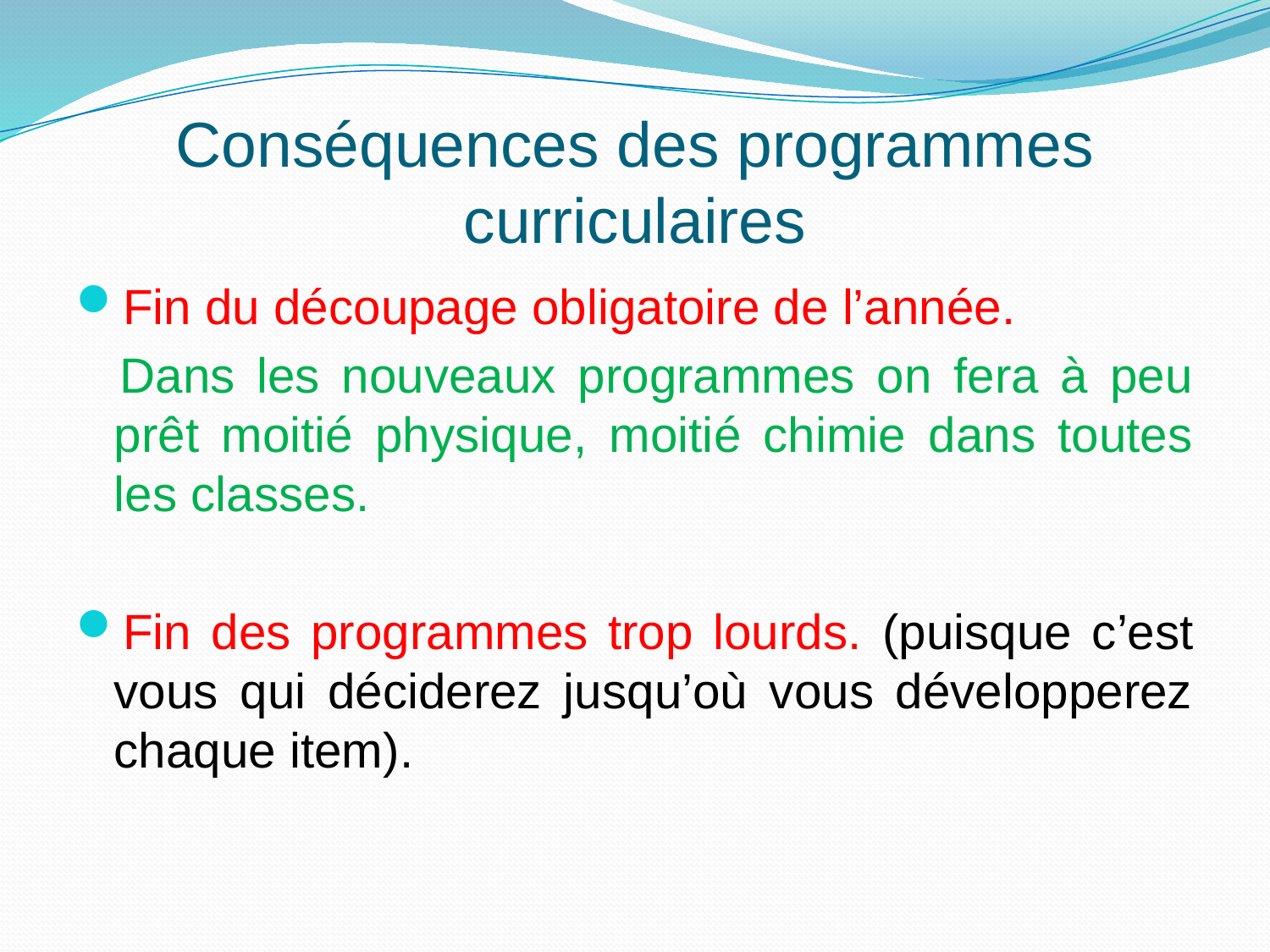

# Conséquences des programmes curriculaires
Fin du découpage obligatoire de l’année.
  Dans les nouveaux programmes on fera à peu prêt moitié physique, moitié chimie dans toutes les classes.

Fin des programmes trop lourds. (puisque c’est vous qui déciderez jusqu’où vous développerez chaque item).